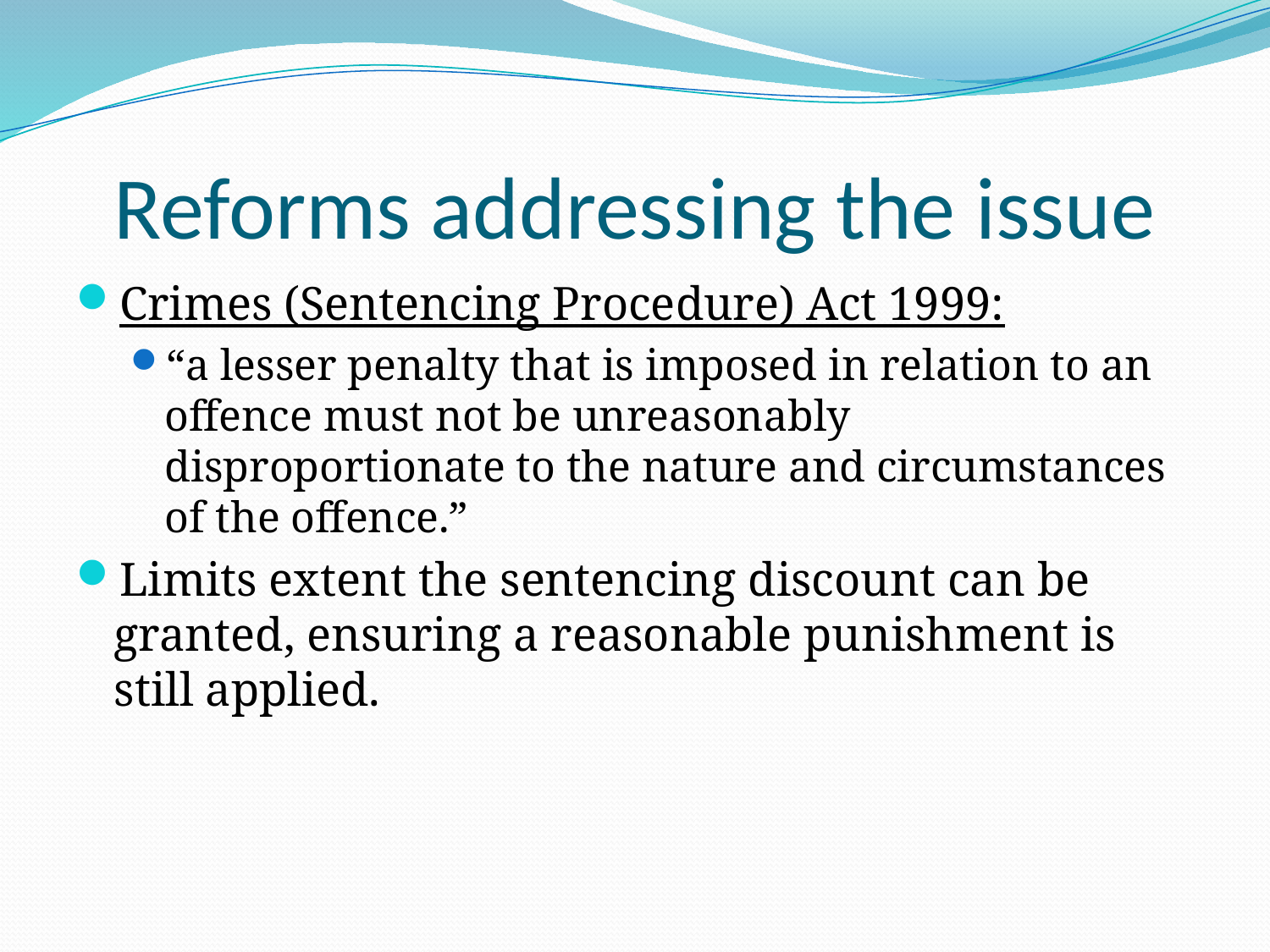

# Reforms addressing the issue
Crimes (Sentencing Procedure) Act 1999:
“a lesser penalty that is imposed in relation to an offence must not be unreasonably disproportionate to the nature and circumstances of the offence.”
Limits extent the sentencing discount can be granted, ensuring a reasonable punishment is still applied.